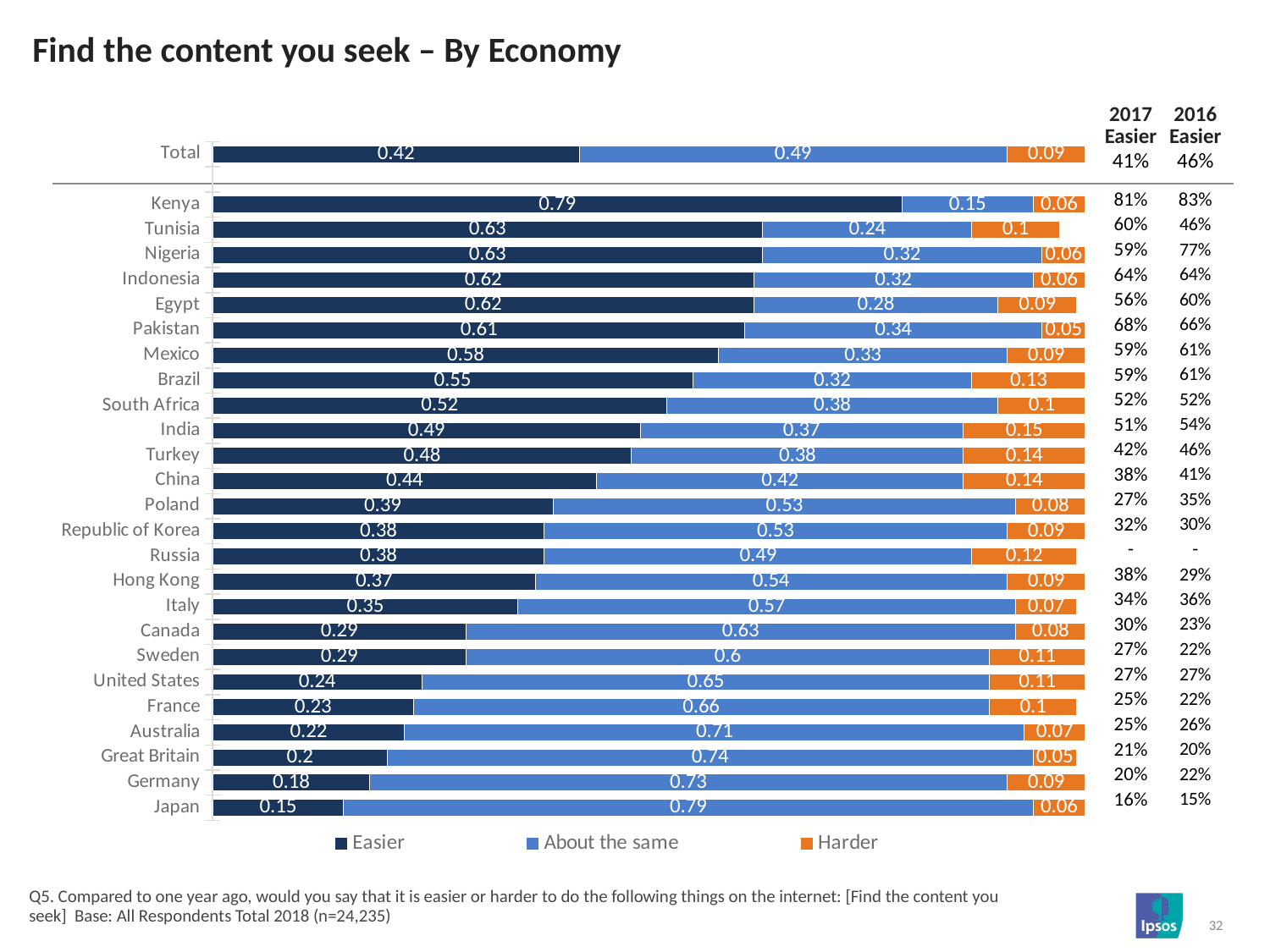

# Find the content you seek – By Economy
| 2017 Easier | 2016 Easier |
| --- | --- |
| 41% | 46% |
| 81% | 83% |
| 60% | 46% |
| 59% | 77% |
| 64% | 64% |
| 56% | 60% |
| 68% | 66% |
| 59% | 61% |
| 59% | 61% |
| 52% | 52% |
| 51% | 54% |
| 42% | 46% |
| 38% | 41% |
| 27% | 35% |
| 32% | 30% |
| - | - |
| 38% | 29% |
| 34% | 36% |
| 30% | 23% |
| 27% | 22% |
| 27% | 27% |
| 25% | 22% |
| 25% | 26% |
| 21% | 20% |
| 20% | 22% |
| 16% | 15% |

### Chart

| Category | Easier | About the same | Harder |
|---|---|---|---|
| Total | 0.42 | 0.49 | 0.09 |
|  | None | None | None |
| Kenya | 0.79 | 0.15 | 0.06 |
| Tunisia | 0.63 | 0.24 | 0.1 |
| Nigeria | 0.63 | 0.32 | 0.06 |
| Indonesia | 0.62 | 0.32 | 0.06 |
| Egypt | 0.62 | 0.28 | 0.09 |
| Pakistan | 0.61 | 0.34 | 0.05 |
| Mexico | 0.58 | 0.33 | 0.09 |
| Brazil | 0.55 | 0.32 | 0.13 |
| South Africa | 0.52 | 0.38 | 0.1 |
| India | 0.49 | 0.37 | 0.15 |
| Turkey | 0.48 | 0.38 | 0.14 |
| China | 0.44 | 0.42 | 0.14 |
| Poland | 0.39 | 0.53 | 0.08 |
| Republic of Korea | 0.38 | 0.53 | 0.09 |
| Russia | 0.38 | 0.49 | 0.12 |
| Hong Kong | 0.37 | 0.54 | 0.09 |
| Italy | 0.35 | 0.57 | 0.07 |
| Canada | 0.29 | 0.63 | 0.08 |
| Sweden | 0.29 | 0.6 | 0.11 |
| United States | 0.24 | 0.65 | 0.11 |
| France | 0.23 | 0.66 | 0.1 |
| Australia | 0.22 | 0.71 | 0.07 |
| Great Britain | 0.2 | 0.74 | 0.05 |
| Germany | 0.18 | 0.73 | 0.09 |
| Japan | 0.15 | 0.79 | 0.06 |
Q5. Compared to one year ago, would you say that it is easier or harder to do the following things on the internet: [Find the content you seek]  Base: All Respondents Total 2018 (n=24,235)